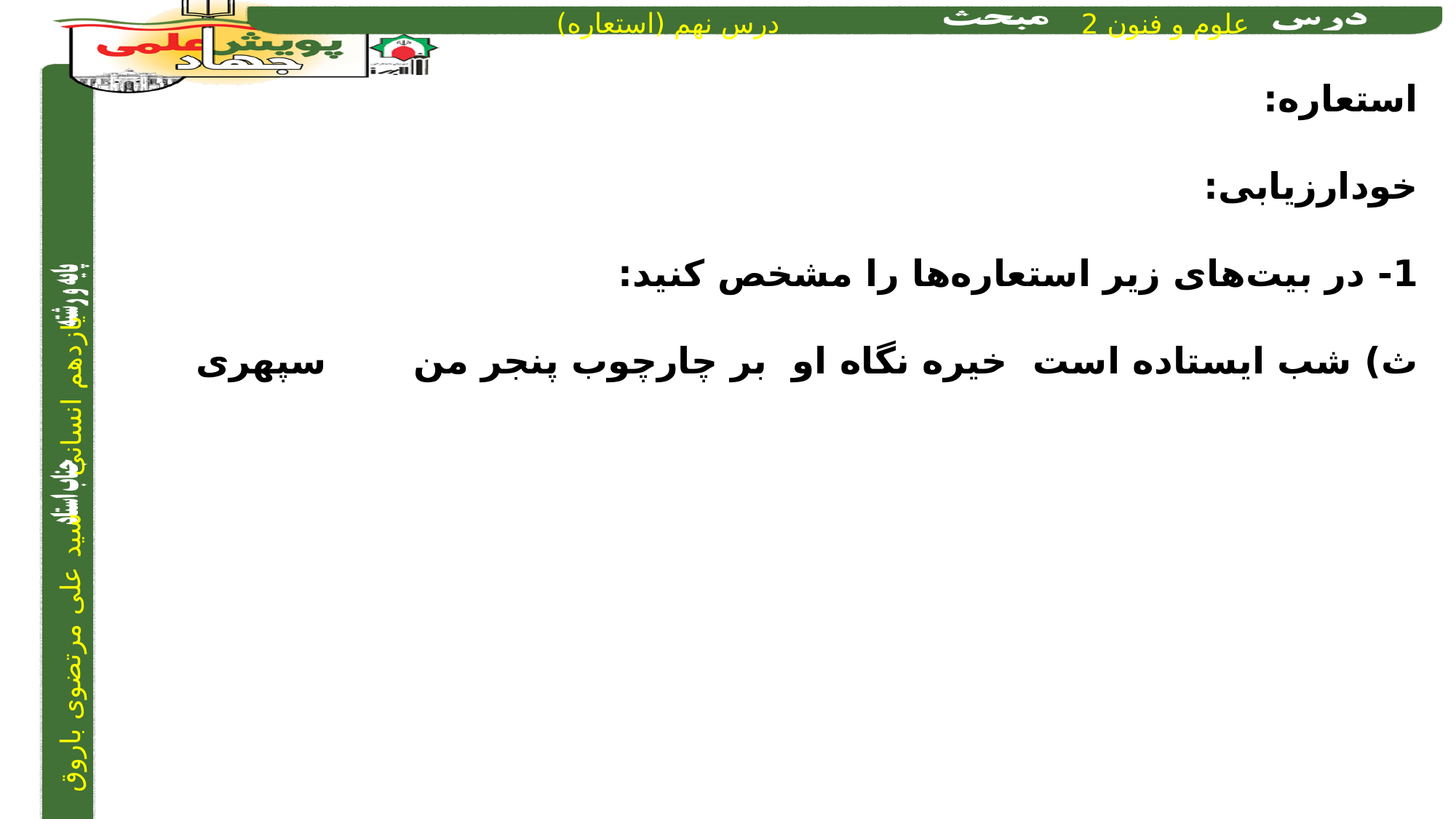

استعاره:
خودارزیابی:
1- در بیت‌های زیر استعاره‌ها را مشخص کنید:
ث) شب ایستاده است  خیره نگاه او  بر چارچوب پنجر من		سپهری